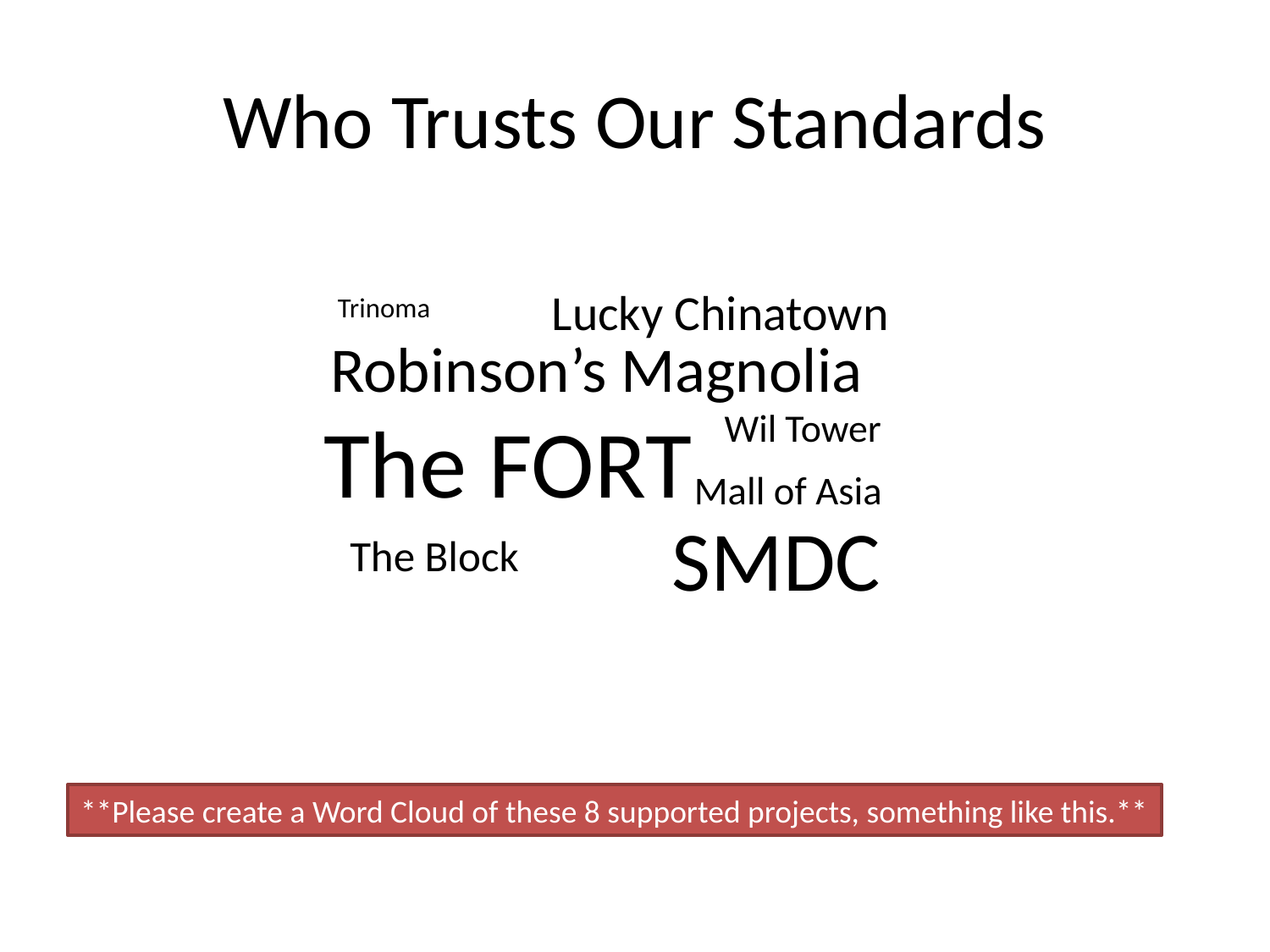

# Who Trusts Our Standards
Lucky Chinatown
Trinoma
Robinson’s Magnolia
The FORT
Wil Tower
Mall of Asia
SMDC
The Block
**Please create a Word Cloud of these 8 supported projects, something like this.**